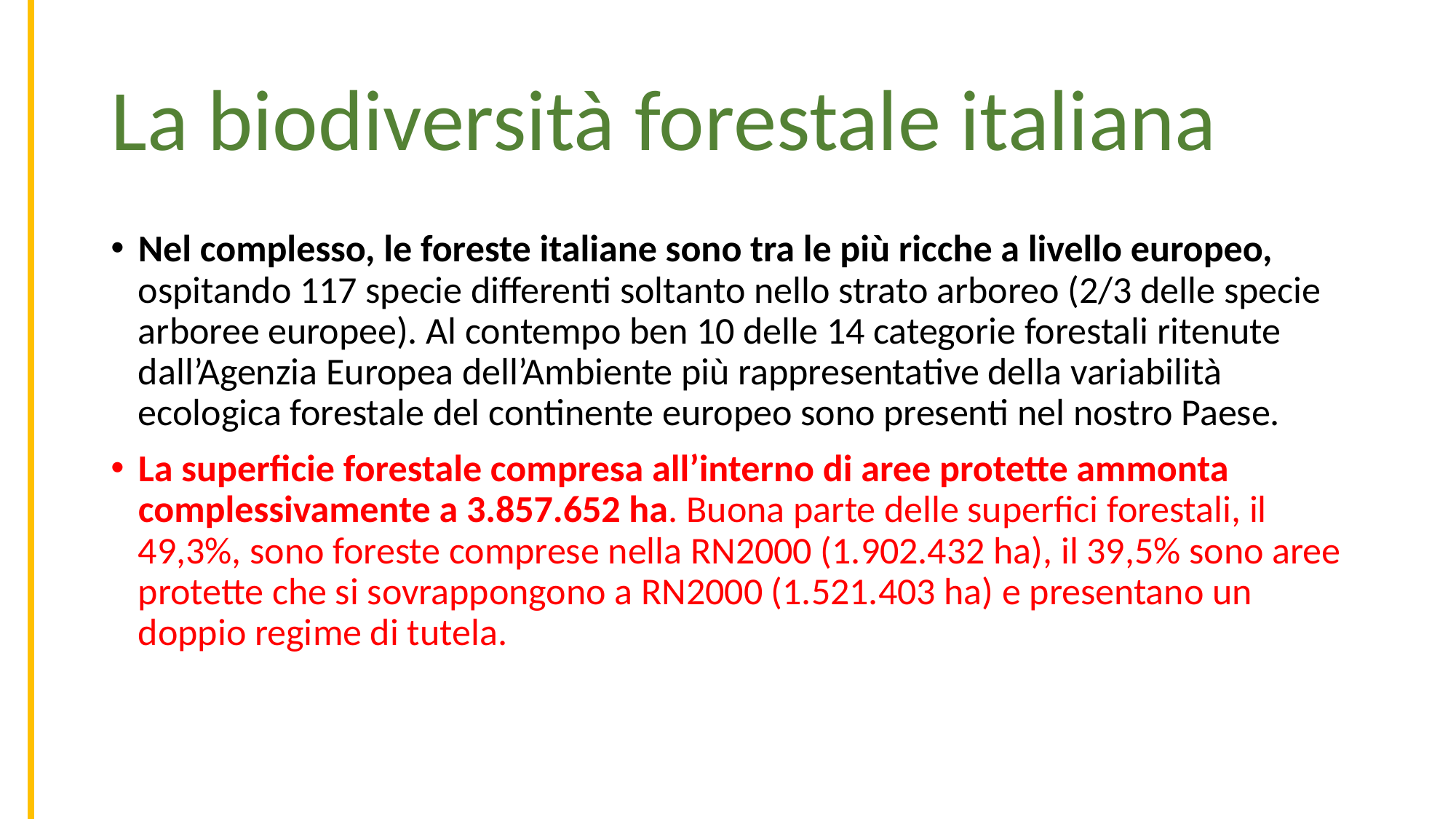

La biodiversità forestale italiana
Nel complesso, le foreste italiane sono tra le più ricche a livello europeo, ospitando 117 specie differenti soltanto nello strato arboreo (2/3 delle specie arboree europee). Al contempo ben 10 delle 14 categorie forestali ritenute dall’Agenzia Europea dell’Ambiente più rappresentative della variabilità ecologica forestale del continente europeo sono presenti nel nostro Paese.
La superficie forestale compresa all’interno di aree protette ammonta complessivamente a 3.857.652 ha. Buona parte delle superfici forestali, il 49,3%, sono foreste comprese nella RN2000 (1.902.432 ha), il 39,5% sono aree protette che si sovrappongono a RN2000 (1.521.403 ha) e presentano un doppio regime di tutela.